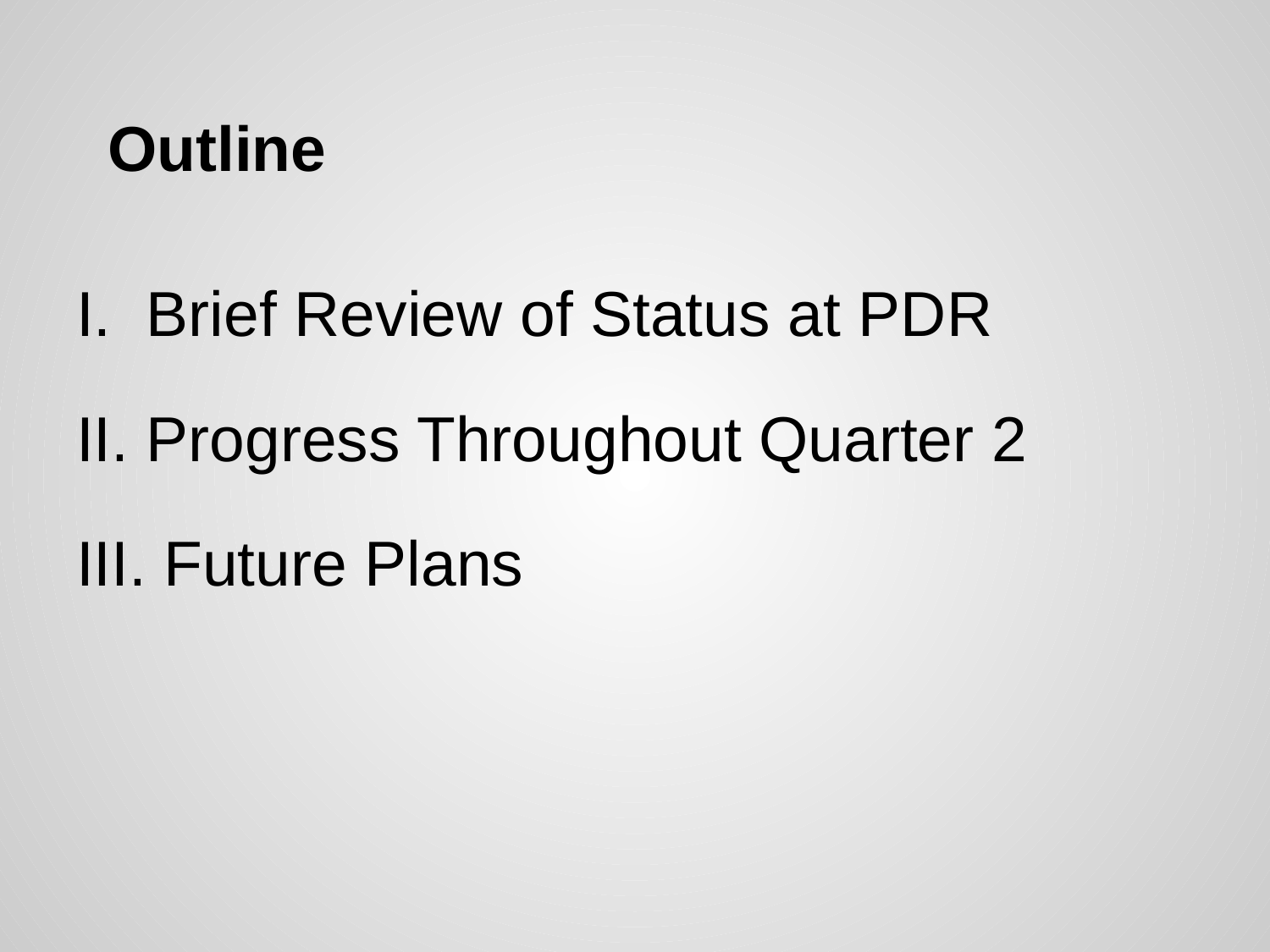

# Outline
I.  Brief Review of Status at PDR
II. Progress Throughout Quarter 2
III. Future Plans